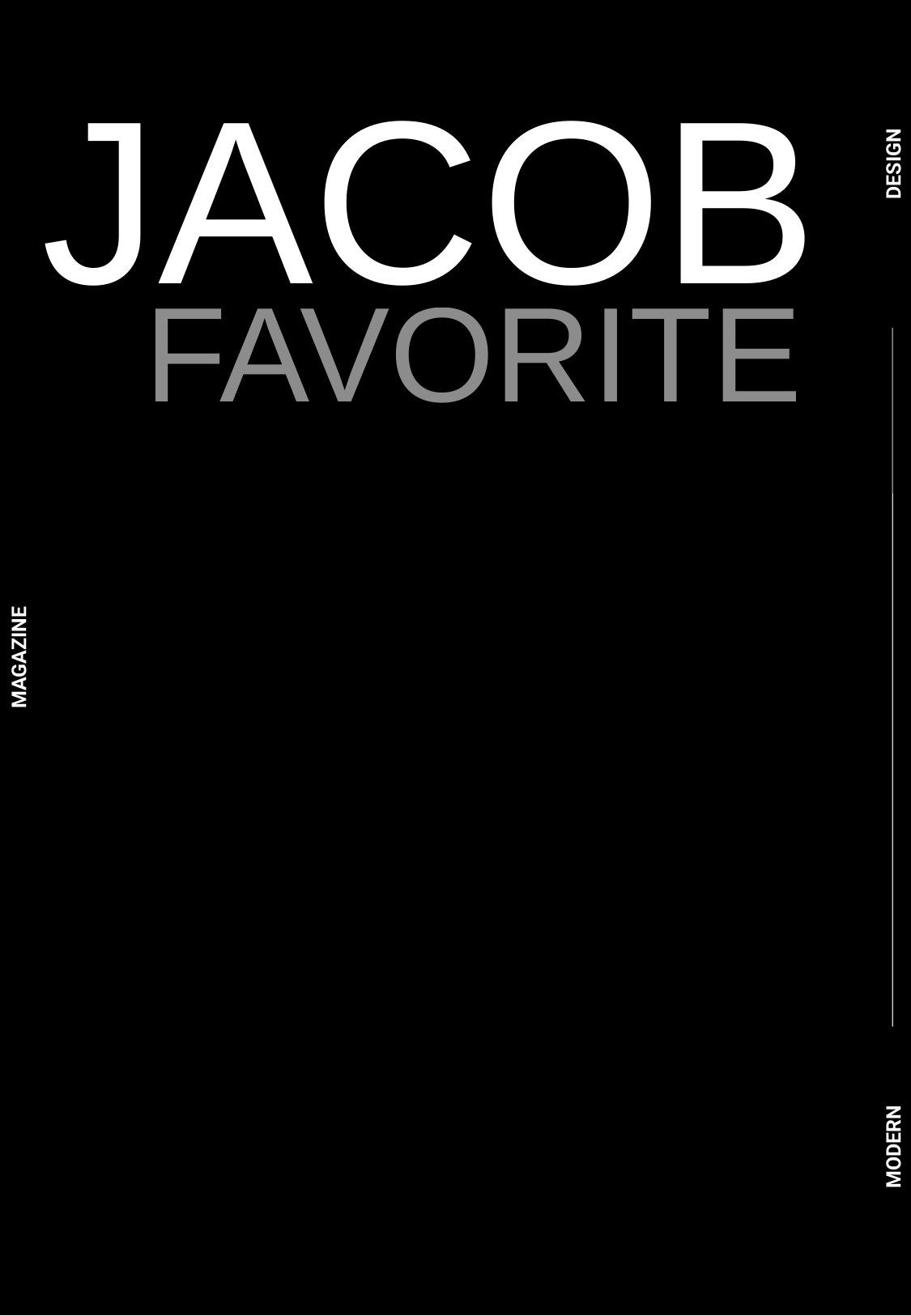

JACOB
FAVORITE

The oldest consumer magazine still in print is The Scots Magazine